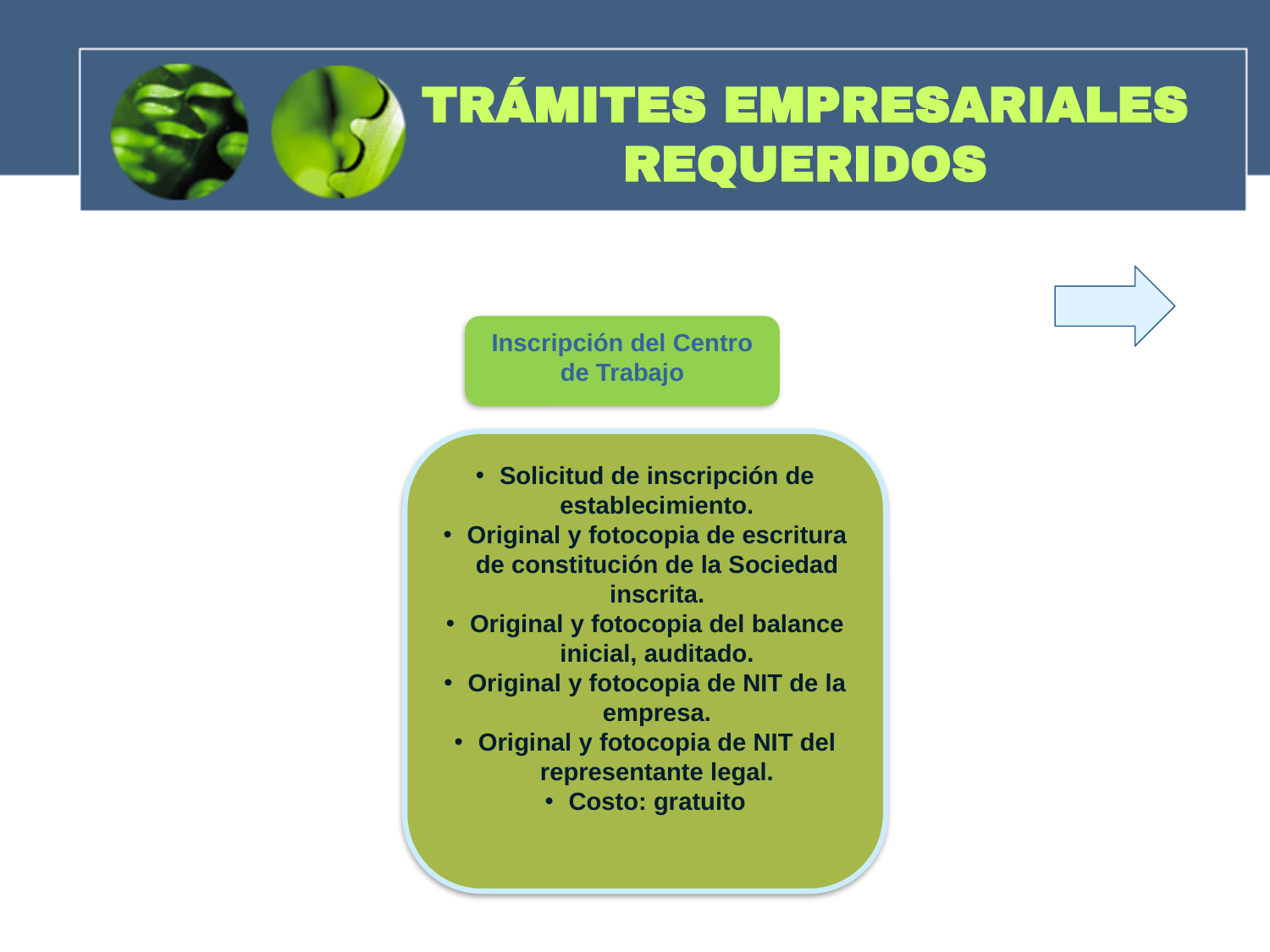

# TRÁMITES EMPRESARIALES REQUERIDOS

Inscripción del Centro de Trabajo
Solicitud de inscripción de establecimiento.
Original y fotocopia de escritura de constitución de la Sociedad inscrita.
Original y fotocopia del balance inicial, auditado.
Original y fotocopia de NIT de la empresa.
Original y fotocopia de NIT del representante legal.
Costo: gratuito